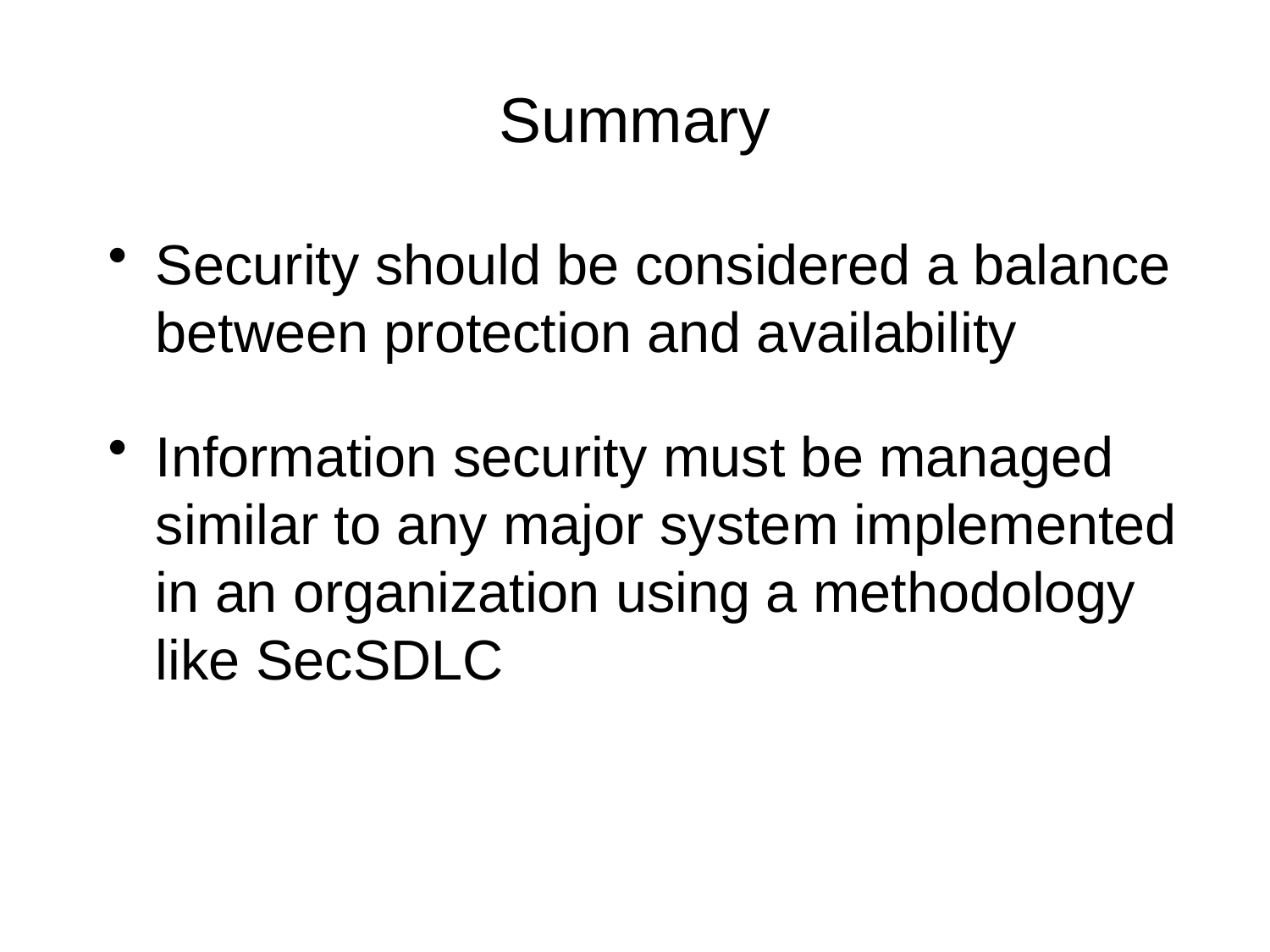

# Summary
Security should be considered a balance between protection and availability
Information security must be managed similar to any major system implemented in an organization using a methodology like SecSDLC